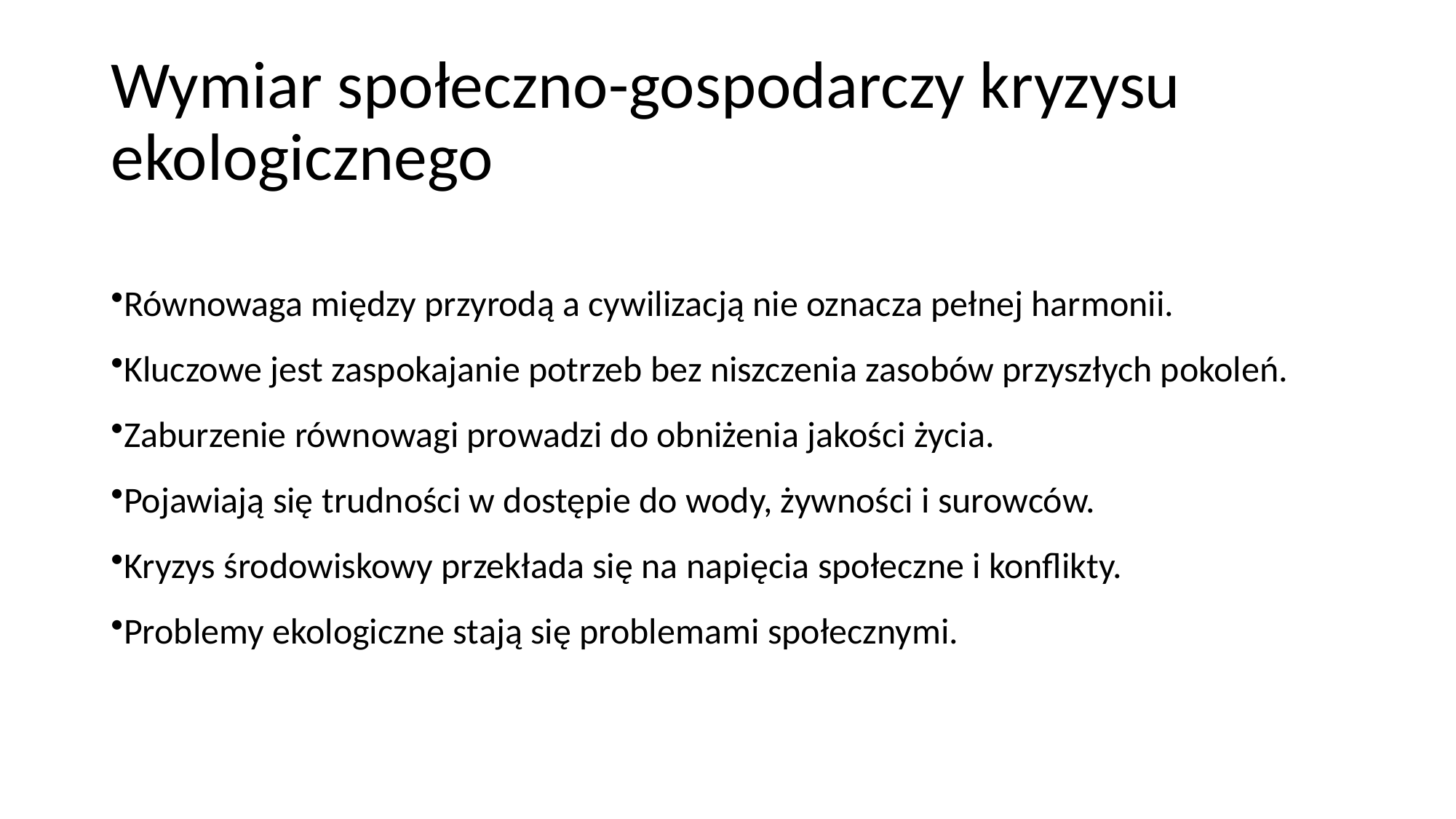

# Wymiar społeczno-gospodarczy kryzysu ekologicznego
Równowaga między przyrodą a cywilizacją nie oznacza pełnej harmonii.
Kluczowe jest zaspokajanie potrzeb bez niszczenia zasobów przyszłych pokoleń.
Zaburzenie równowagi prowadzi do obniżenia jakości życia.
Pojawiają się trudności w dostępie do wody, żywności i surowców.
Kryzys środowiskowy przekłada się na napięcia społeczne i konflikty.
Problemy ekologiczne stają się problemami społecznymi.